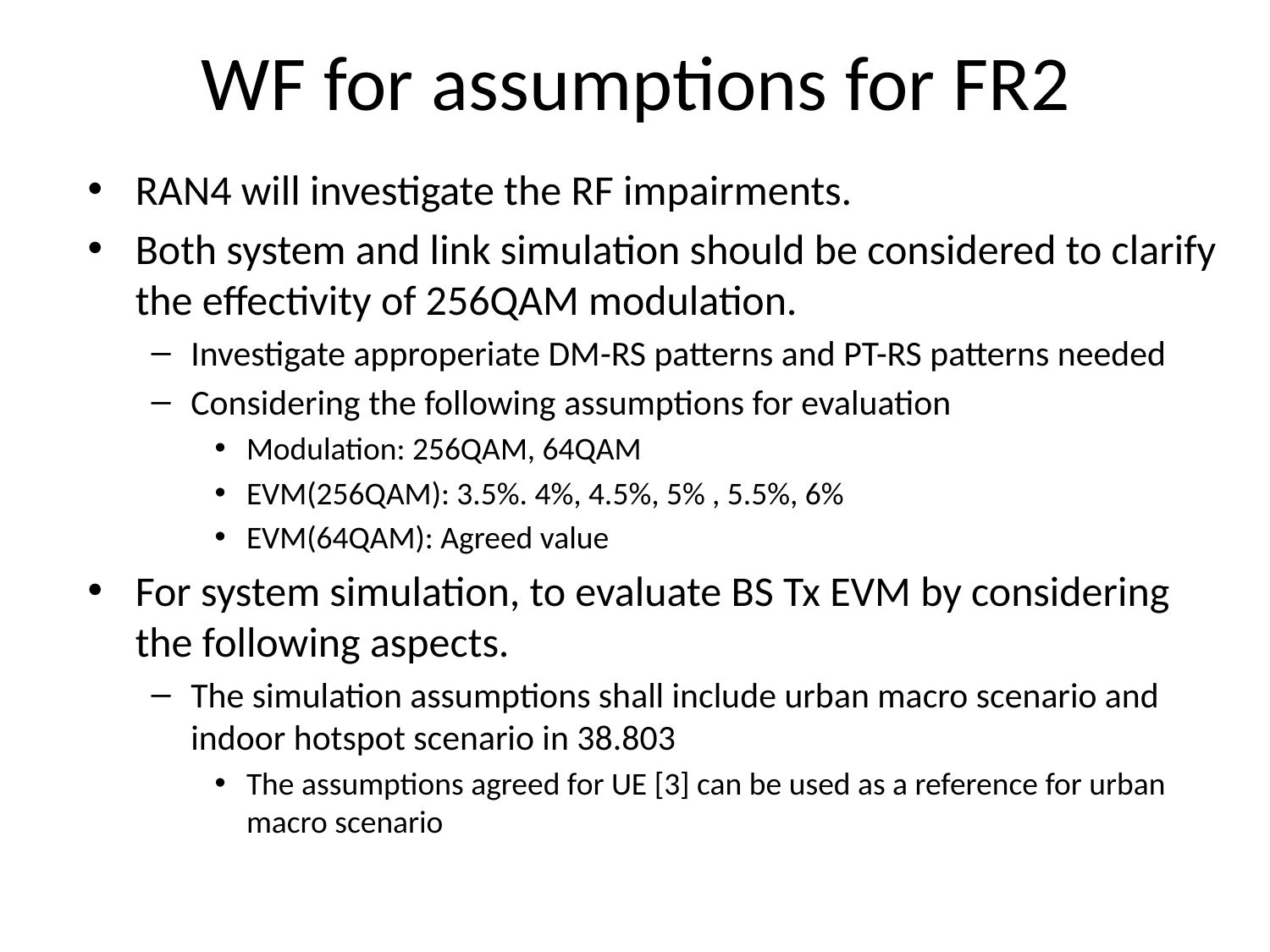

# WF for assumptions for FR2
RAN4 will investigate the RF impairments.
Both system and link simulation should be considered to clarify the effectivity of 256QAM modulation.
Investigate approperiate DM-RS patterns and PT-RS patterns needed
Considering the following assumptions for evaluation
Modulation: 256QAM, 64QAM
EVM(256QAM): 3.5%. 4%, 4.5%, 5% , 5.5%, 6%
EVM(64QAM): Agreed value
For system simulation, to evaluate BS Tx EVM by considering the following aspects.
The simulation assumptions shall include urban macro scenario and indoor hotspot scenario in 38.803
The assumptions agreed for UE [3] can be used as a reference for urban macro scenario